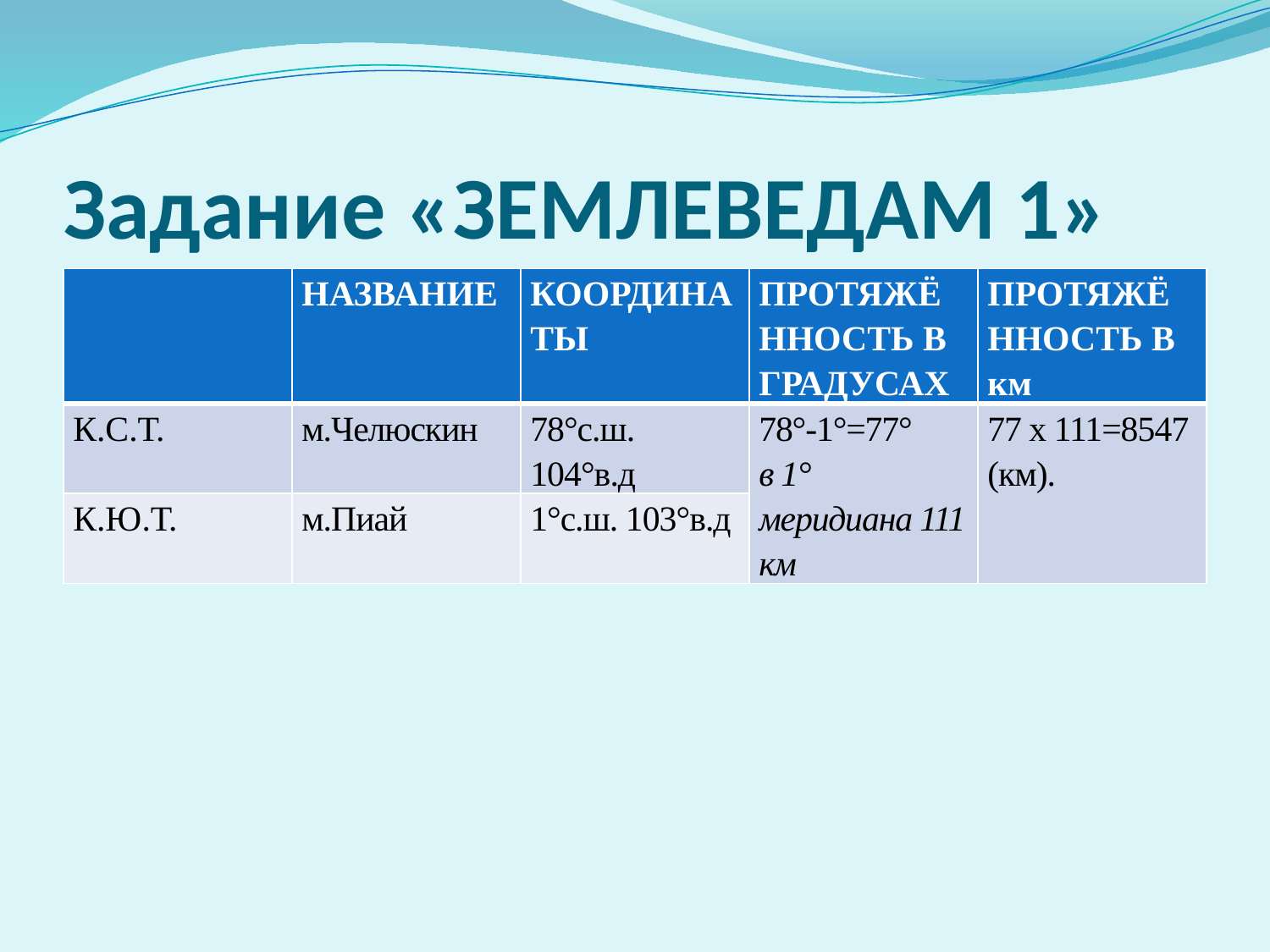

# Задание «ЗЕМЛЕВЕДАМ 1»
|  | НАЗВАНИЕ | КООРДИНАТЫ | ПРОТЯЖЁННОСТЬ В ГРАДУСАХ | ПРОТЯЖЁННОСТЬ В км |
| --- | --- | --- | --- | --- |
| К.С.Т. | м.Челюскин | 78°с.ш. 104°в.д | 78°-1°=77° в 1° меридиана 111 км | 77 х 111=8547 (км). |
| К.Ю.Т. | м.Пиай | 1°с.ш. 103°в.д |  |  |